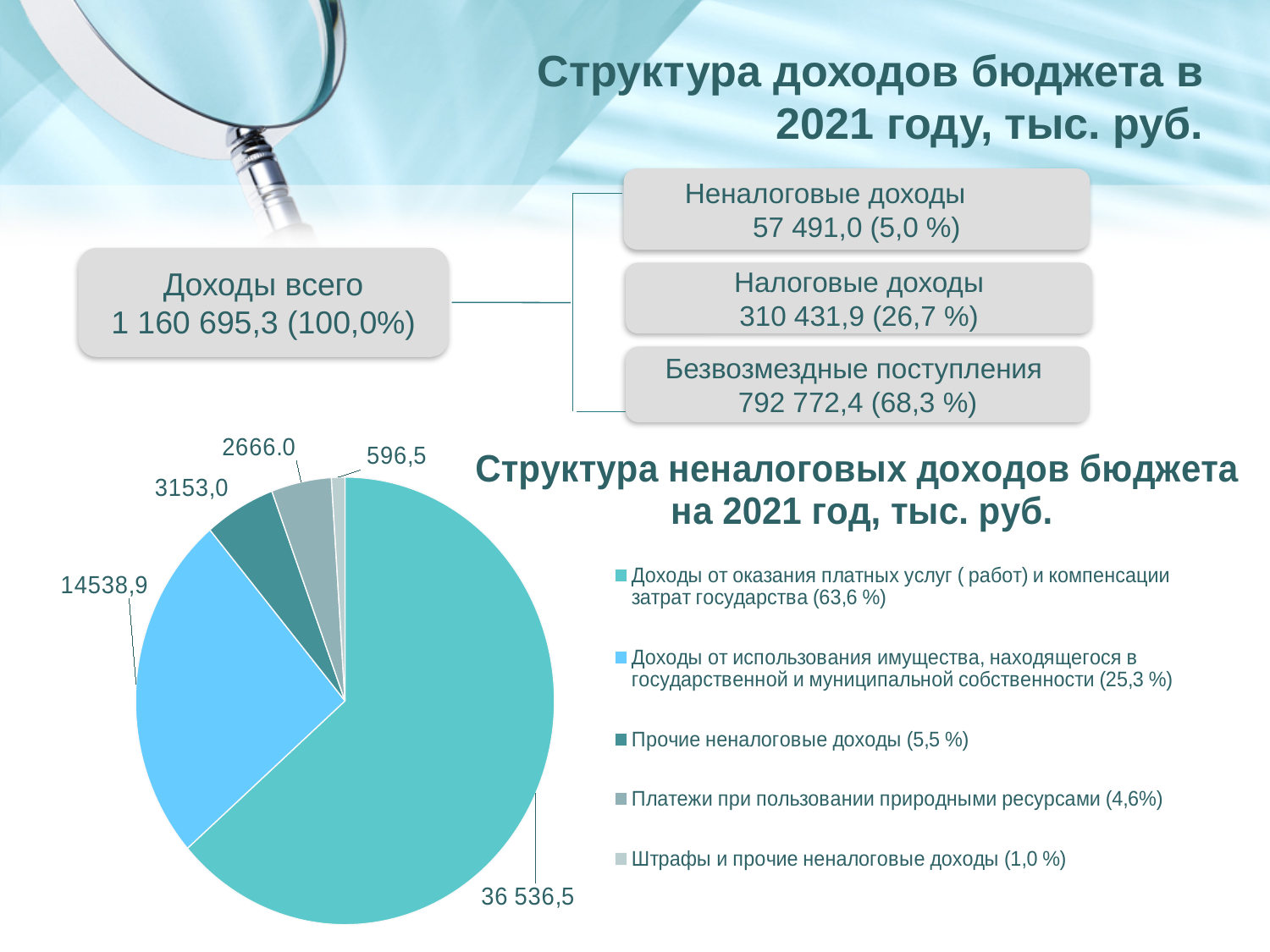

Структура доходов бюджета в 2021 году, тыс. руб.
Неналоговые доходы
57 491,0 (5,0 %)
Доходы всего
1 160 695,3 (100,0%)
Налоговые доходы
310 431,9 (26,7 %)
Безвозмездные поступления
792 772,4 (68,3 %)

### Chart: Структура неналоговых доходов бюджета
на 2021 год, тыс. руб.

| Category | Тыс. рублей |
|---|---|
| Доходы от оказания платных услуг ( работ) и компенсации затрат государства (63,6 %) | 36536.5 |
| Доходы от использования имущества, находящегося в государственной и муниципальной собственности (25,3 %) | 14538.9 |
| Прочие неналоговые доходы (5,5 %) | 3153.0 |
| Платежи при пользовании природными ресурсами (4,6%) | 2666.0 |
| Штрафы и прочие неналоговые доходы (1,0 %) | 596.1 |